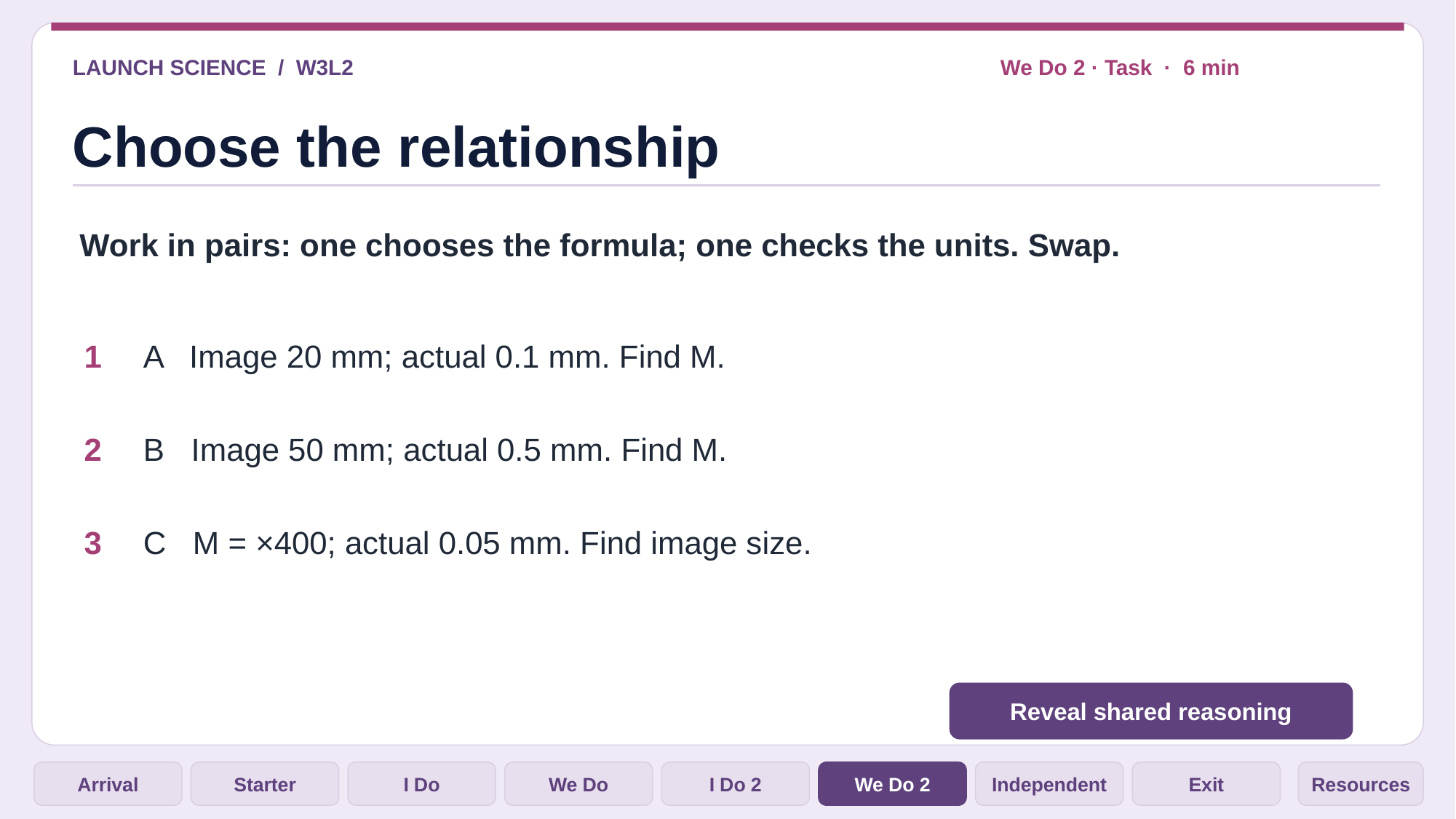

LAUNCH SCIENCE  /  W3L2
We Do 2 · Task  ·  6 min
Choose the relationship

Work in pairs: one chooses the formula; one checks the units. Swap.
1
A   Image 20 mm; actual 0.1 mm. Find M.
2
B   Image 50 mm; actual 0.5 mm. Find M.
3
C   M = ×400; actual 0.05 mm. Find image size.
Reveal shared reasoning
Arrival
Starter
I Do
We Do
I Do 2
We Do 2
Independent
Exit
Resources